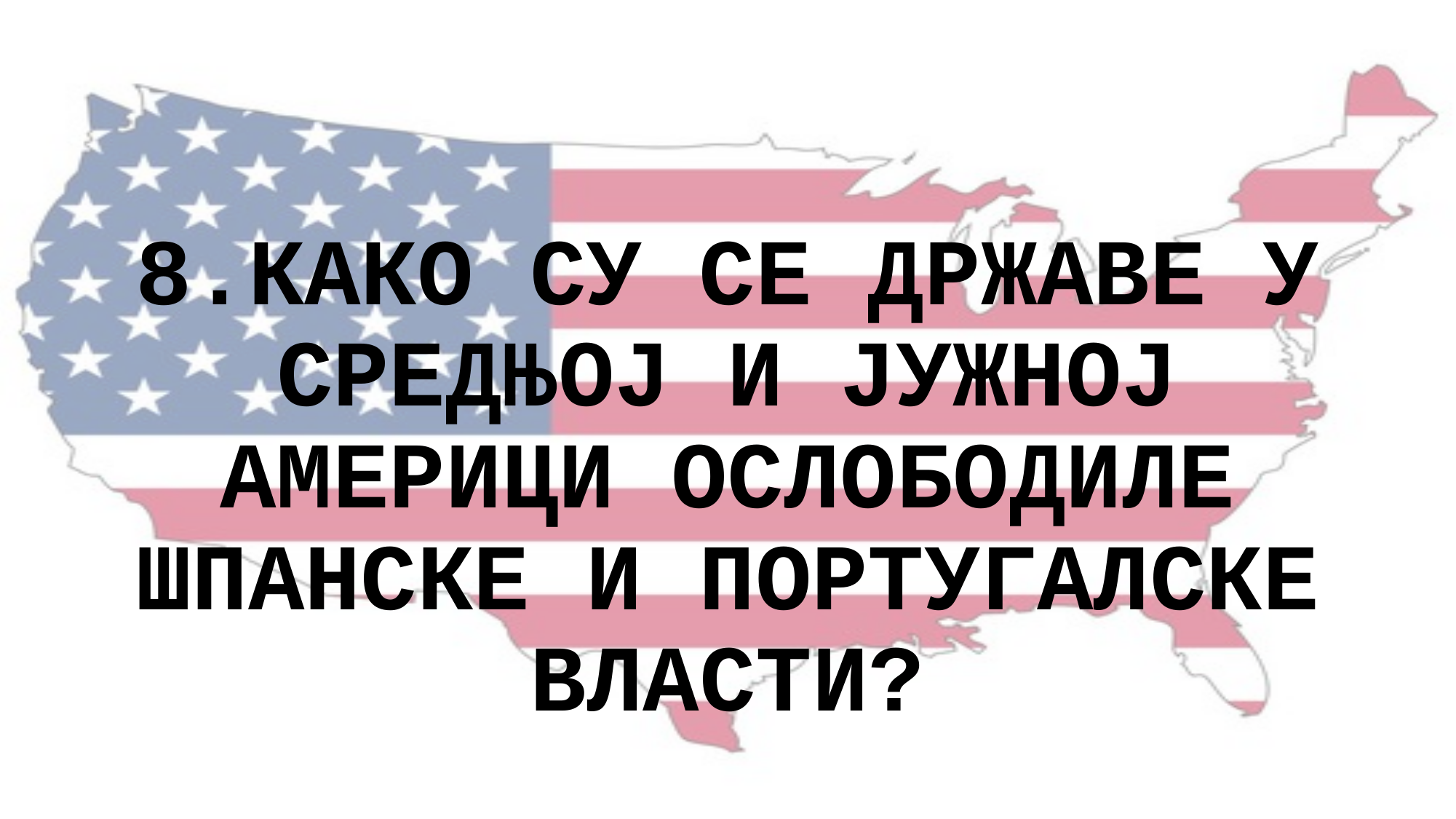

8.КАКО СУ СЕ ДРЖАВЕ У СРЕДЊОЈ И ЈУЖНОЈ АМЕРИЦИ ОСЛОБОДИЛЕ ШПАНСКЕ И ПОРТУГАЛСКЕ ВЛАСТИ?